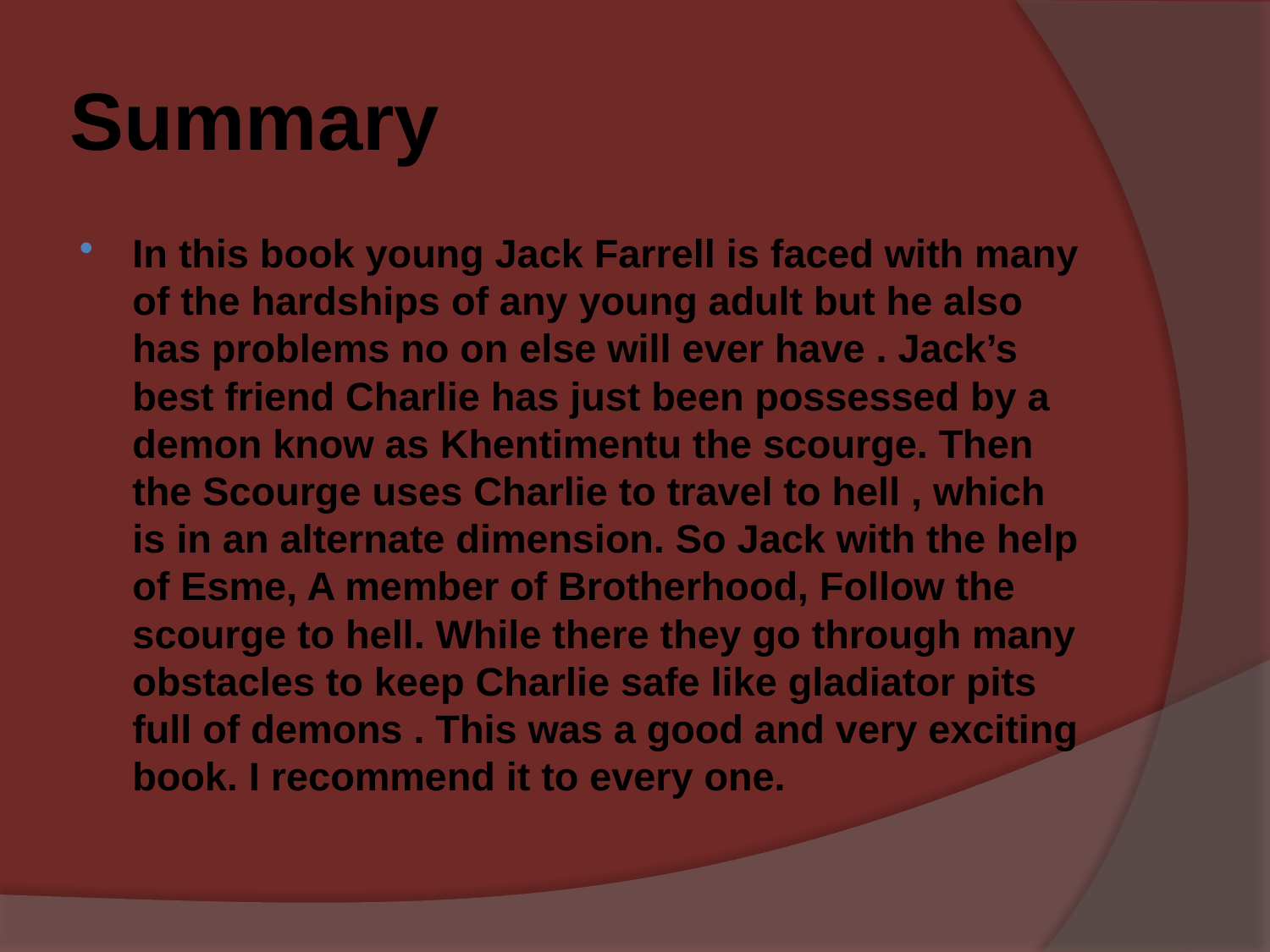

# Summary
In this book young Jack Farrell is faced with many of the hardships of any young adult but he also has problems no on else will ever have . Jack’s best friend Charlie has just been possessed by a demon know as Khentimentu the scourge. Then the Scourge uses Charlie to travel to hell , which is in an alternate dimension. So Jack with the help of Esme, A member of Brotherhood, Follow the scourge to hell. While there they go through many obstacles to keep Charlie safe like gladiator pits full of demons . This was a good and very exciting book. I recommend it to every one.